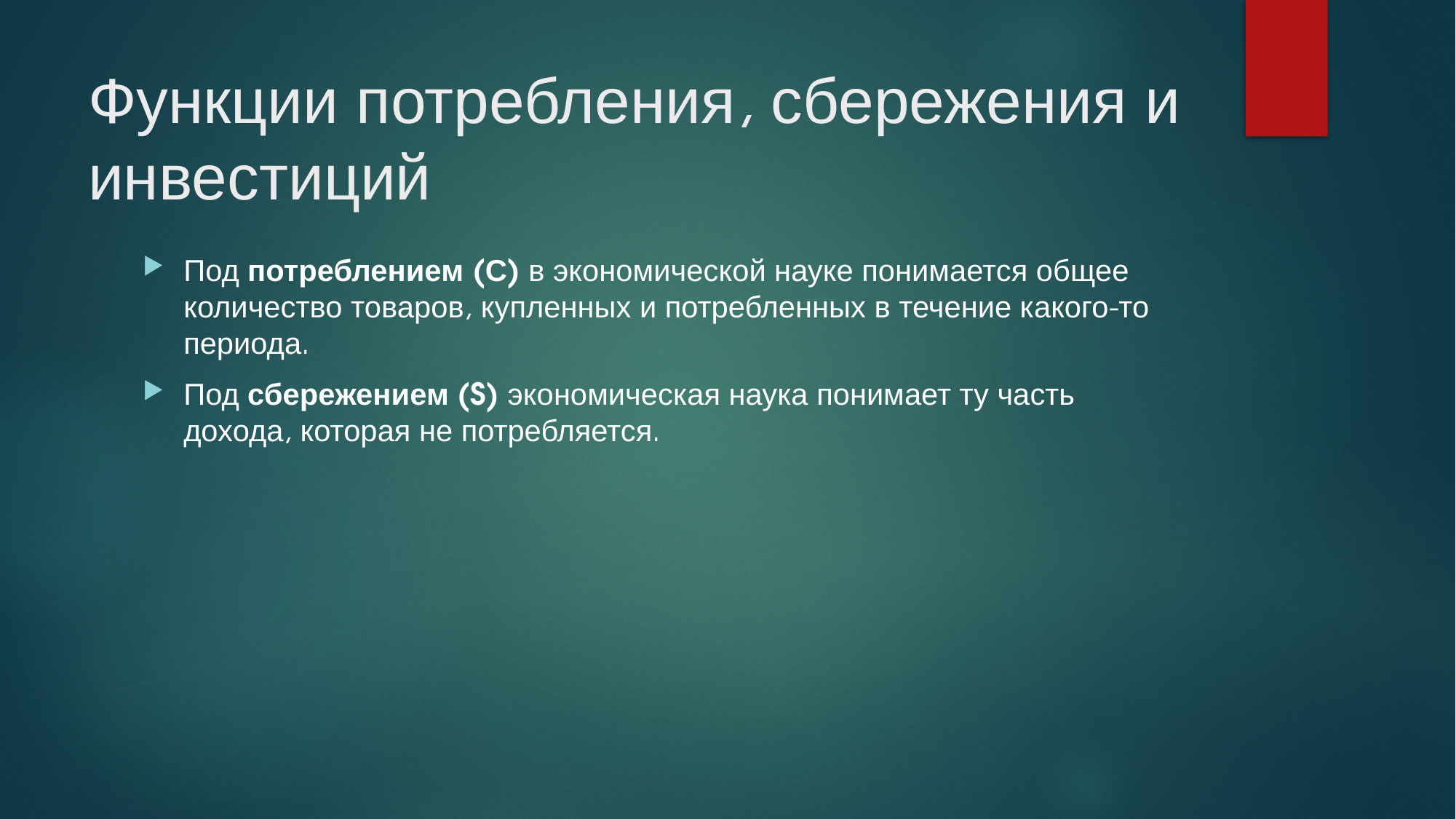

# Функции потребления, сбережения и инвестиций
Под потреблением (С) в экономической науке понимается общее количество товаров, купленных и потребленных в течение какого-то периода.
Под сбережением (S) экономическая наука понимает ту часть дохода, которая не потребляется.